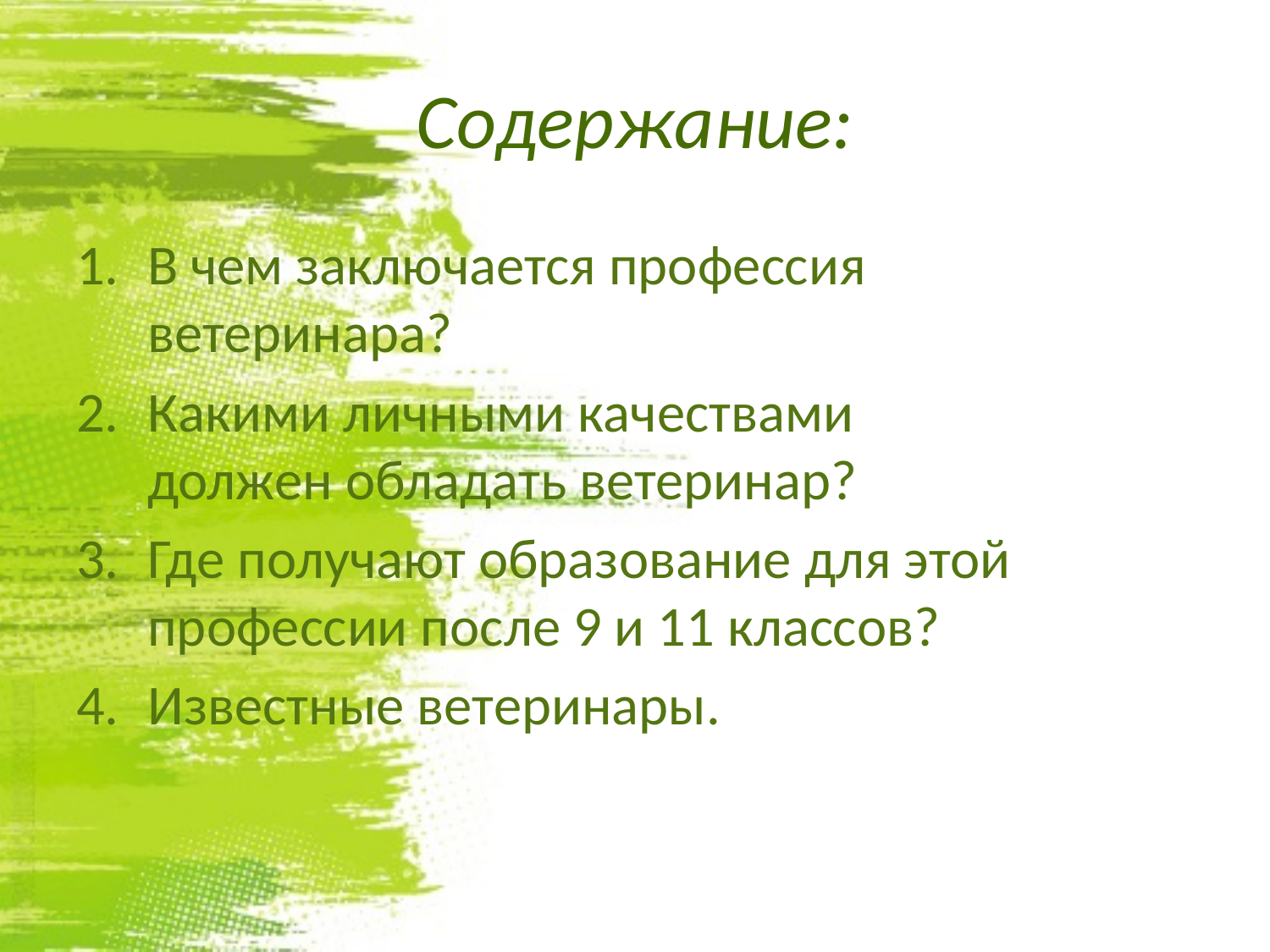

# Содержание:
В чем заключается профессия ветеринара?
Какими личными качествами должен обладать ветеринар?
Где получают образование для этой профессии после 9 и 11 классов?
Известные ветеринары.